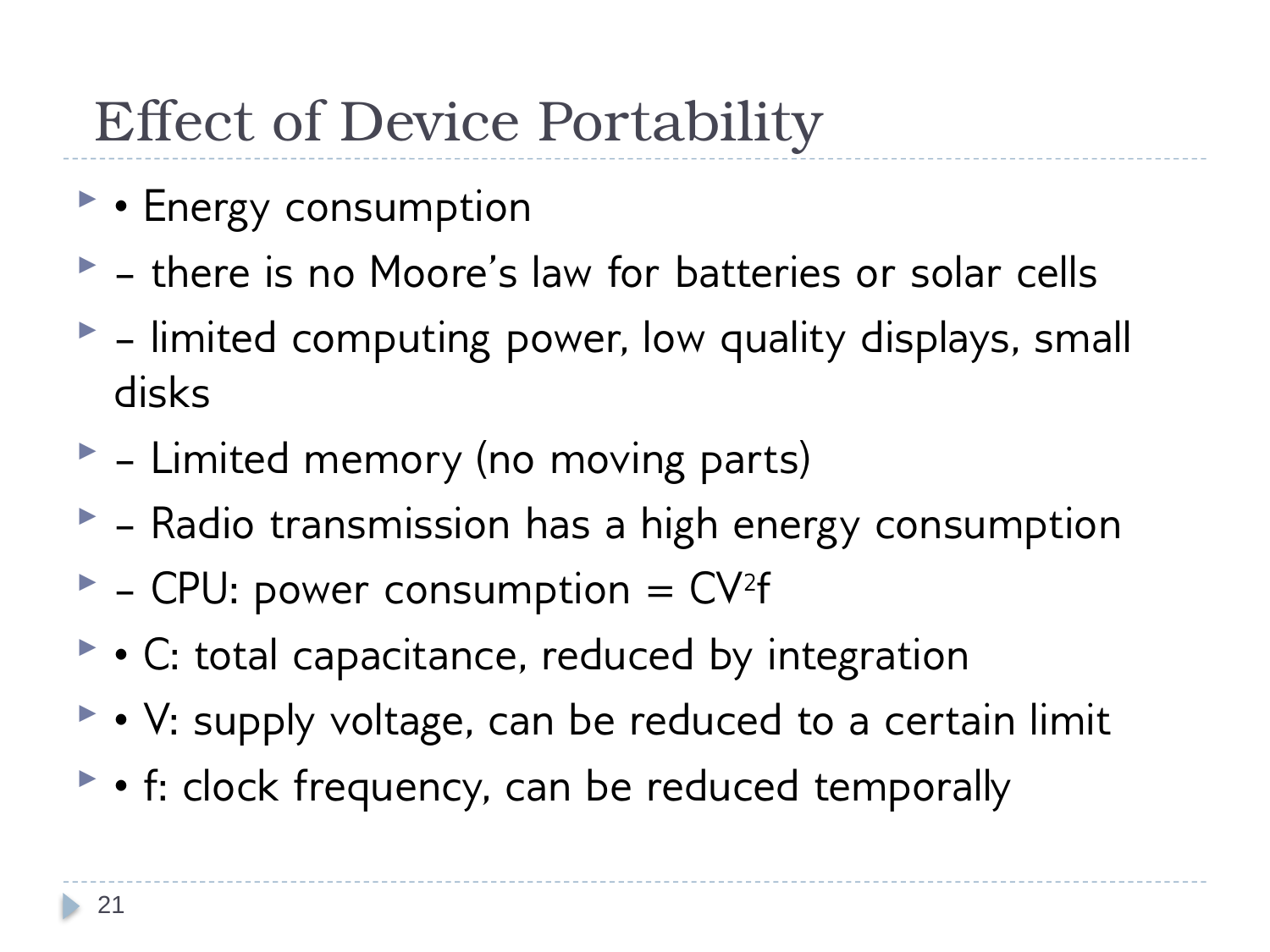

# Effect of Device Portability
• Energy consumption
– there is no Moore’s law for batteries or solar cells
– limited computing power, low quality displays, small disks
– Limited memory (no moving parts)
– Radio transmission has a high energy consumption
– CPU: power consumption = CV2f
• C: total capacitance, reduced by integration
• V: supply voltage, can be reduced to a certain limit
• f: clock frequency, can be reduced temporally
21